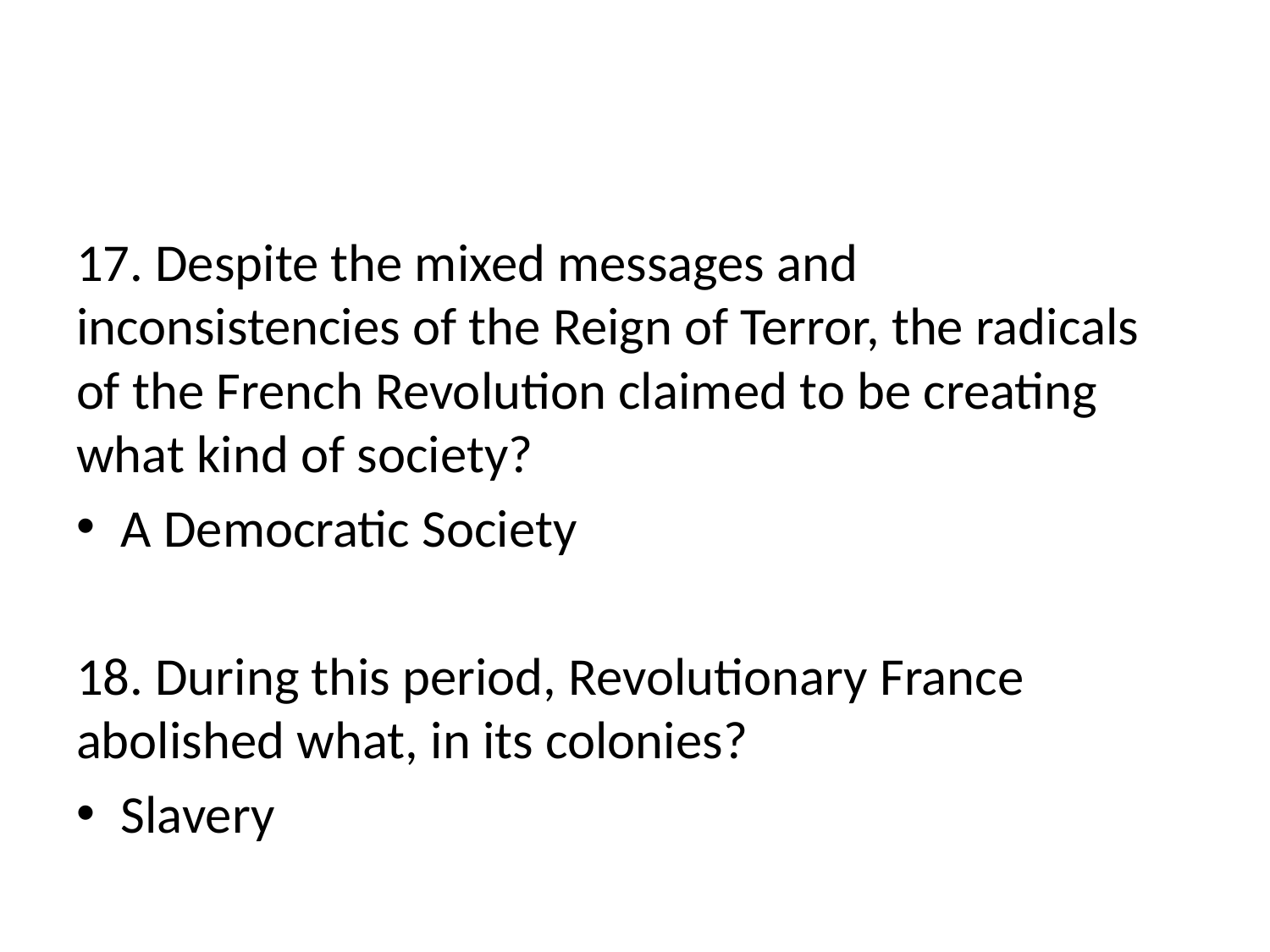

#
17. Despite the mixed messages and inconsistencies of the Reign of Terror, the radicals of the French Revolution claimed to be creating what kind of society?
A Democratic Society

18. During this period, Revolutionary France abolished what, in its colonies?
Slavery